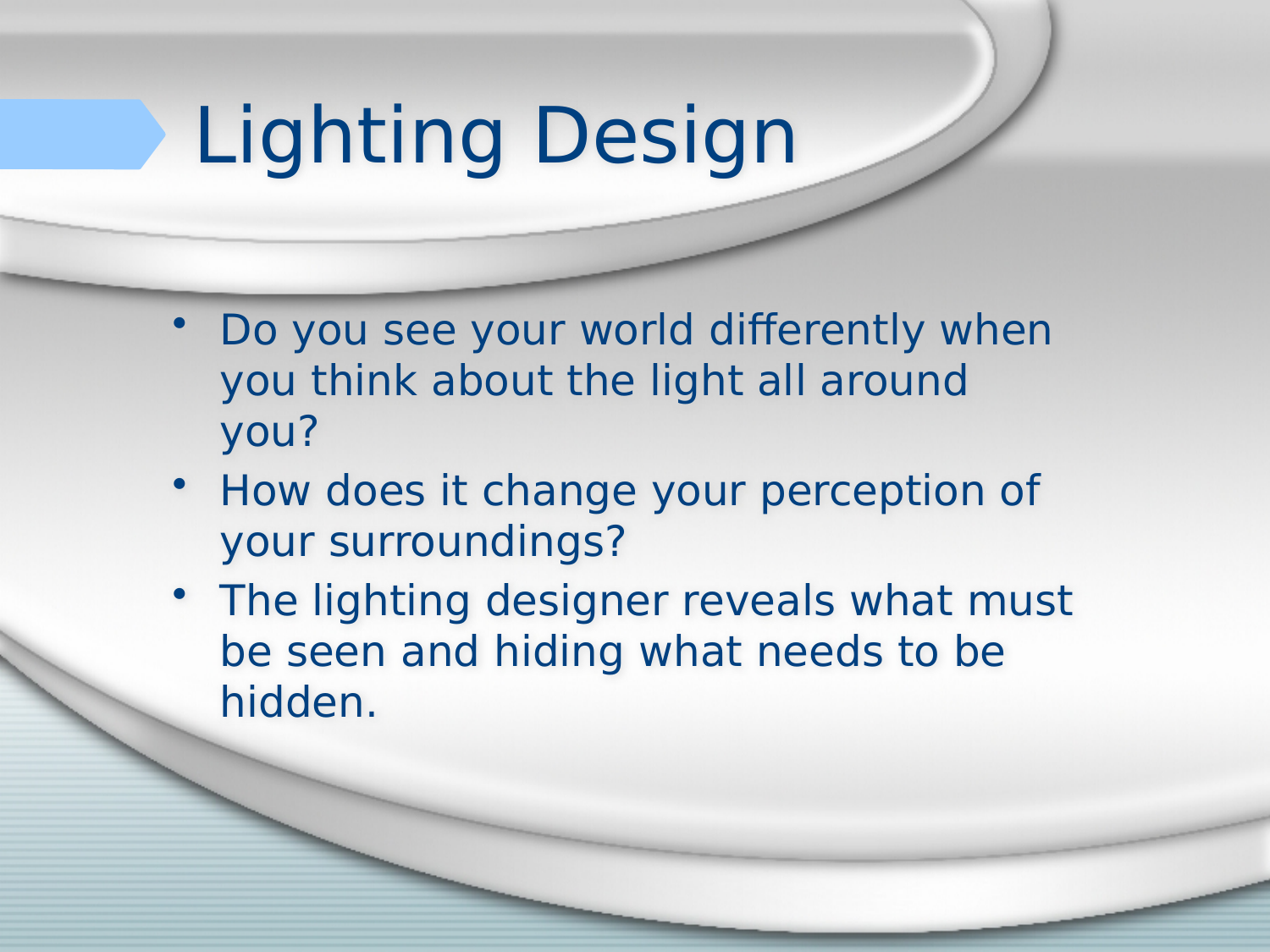

# Lighting Design
Do you see your world differently when you think about the light all around you?
How does it change your perception of  your surroundings?
The lighting designer reveals what must be seen and hiding what needs to be hidden.